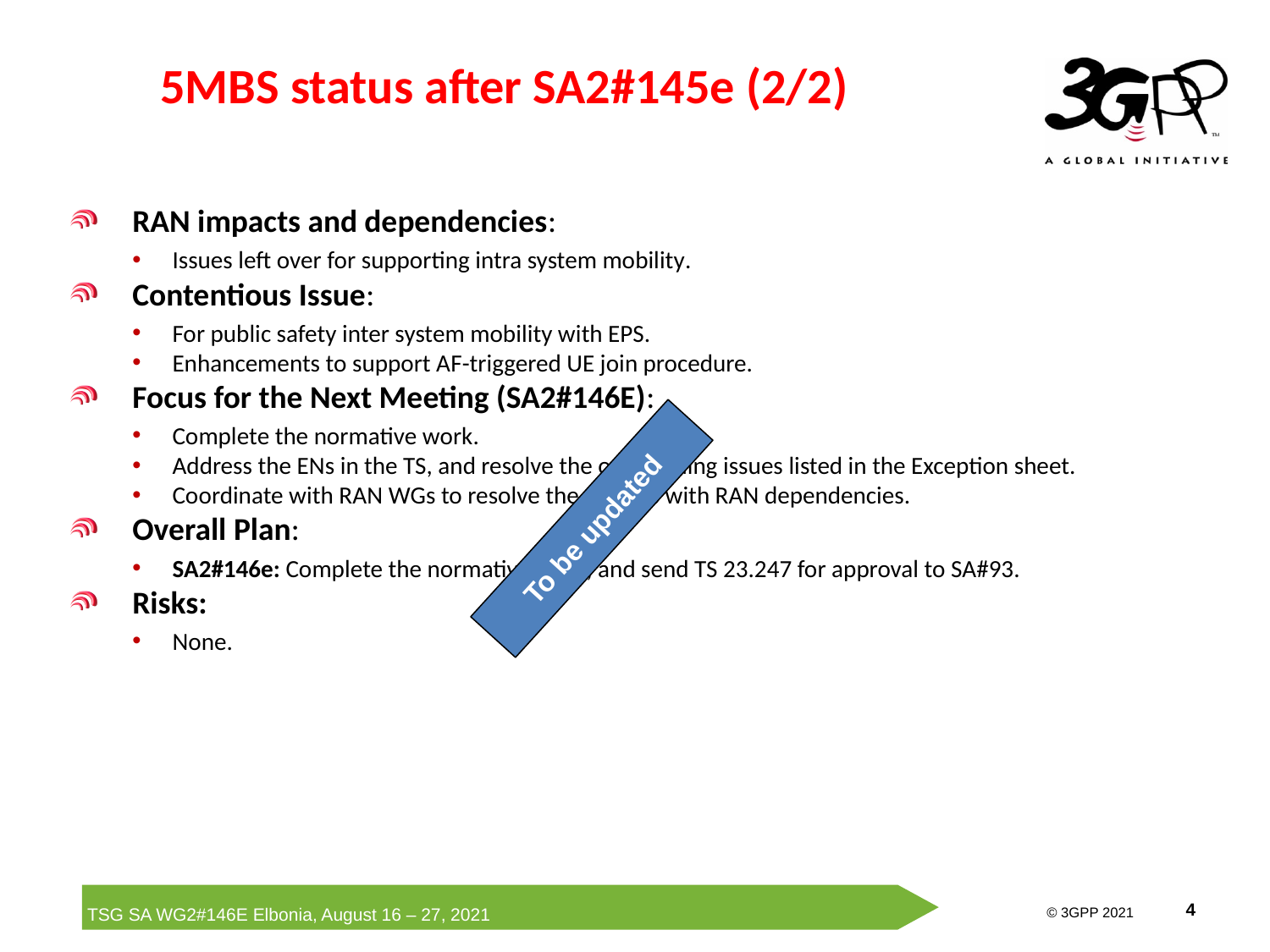

# 5MBS status after SA2#145e (2/2)
RAN impacts and dependencies:
Issues left over for supporting intra system mobility.
Contentious Issue:
For public safety inter system mobility with EPS.
Enhancements to support AF-triggered UE join procedure.
Focus for the Next Meeting (SA2#146E):
Complete the normative work.
Address the ENs in the TS, and resolve the outstanding issues listed in the Exception sheet.
Coordinate with RAN WGs to resolve the aspects with RAN dependencies.
Overall Plan:
SA2#146e: Complete the normative work, and send TS 23.247 for approval to SA#93.
Risks:
None.
To be updated